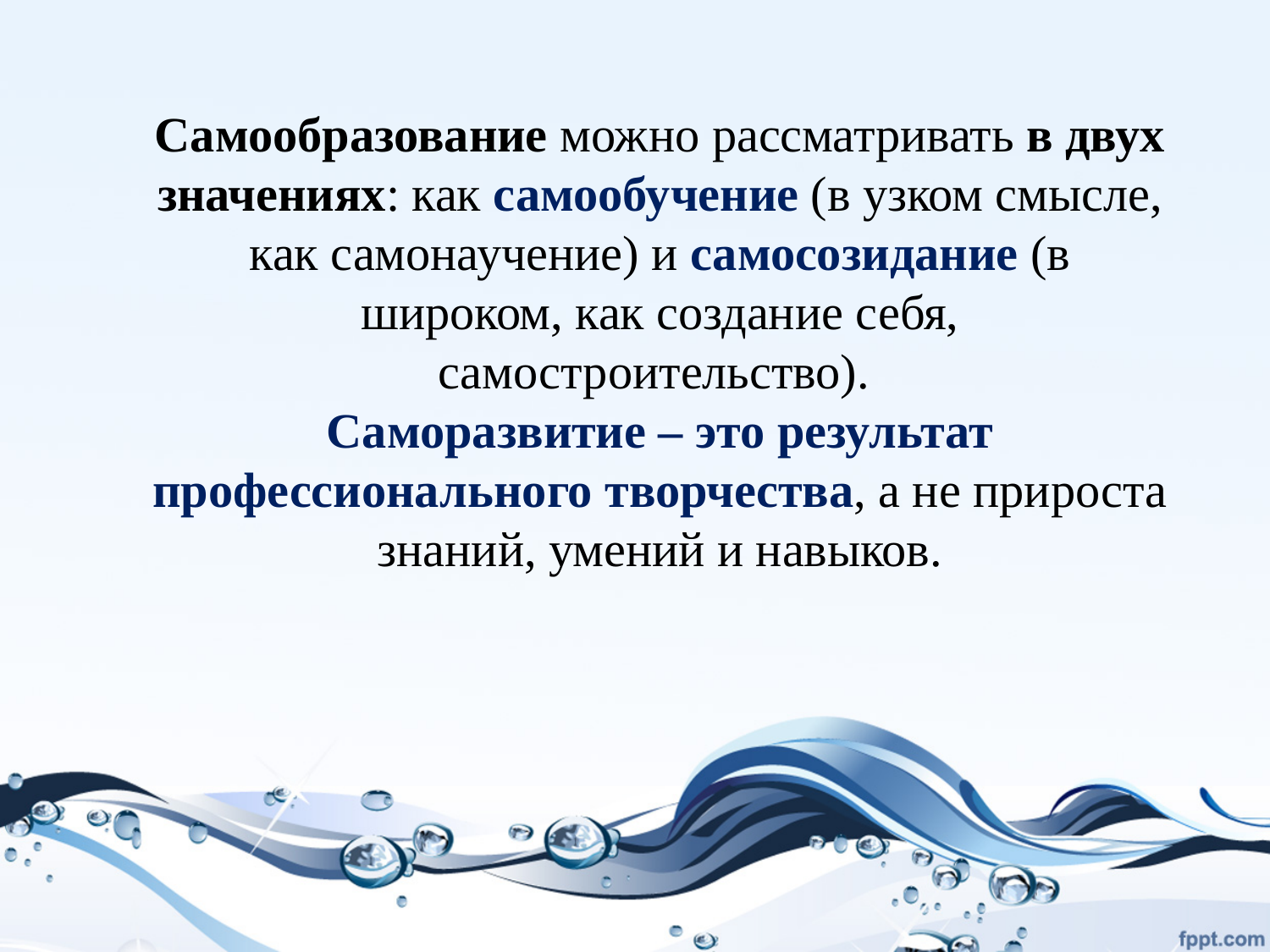

Самообразование можно рассматривать в двух значениях: как самообучение (в узком смысле, как самонаучение) и самосозидание (в широком, как создание себя, самостроительство).
Саморазвитие – это результат профессионального творчества, а не прироста знаний, умений и навыков.